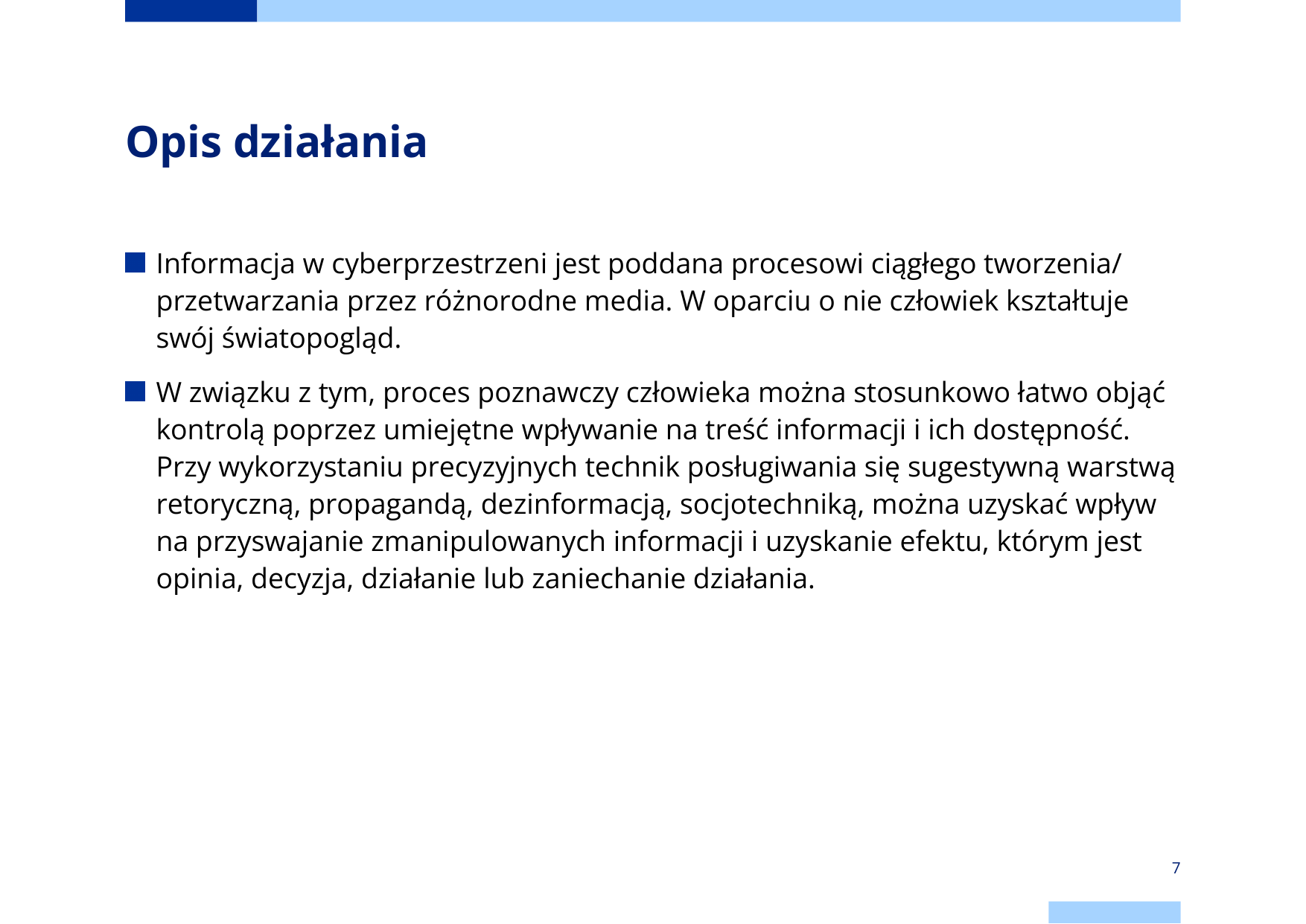

# Opis działania
Informacja w cyberprzestrzeni jest poddana procesowi ciągłego tworzenia/ przetwarzania przez różnorodne media. W oparciu o nie człowiek kształtuje swój światopogląd.
W związku z tym, proces poznawczy człowieka można stosunkowo łatwo objąć kontrolą poprzez umiejętne wpływanie na treść informacji i ich dostępność. Przy wykorzystaniu precyzyjnych technik posługiwania się sugestywną warstwą retoryczną, propagandą, dezinformacją, socjotechniką, można uzyskać wpływ na przyswajanie zmanipulowanych informacji i uzyskanie efektu, którym jest opinia, decyzja, działanie lub zaniechanie działania.

7